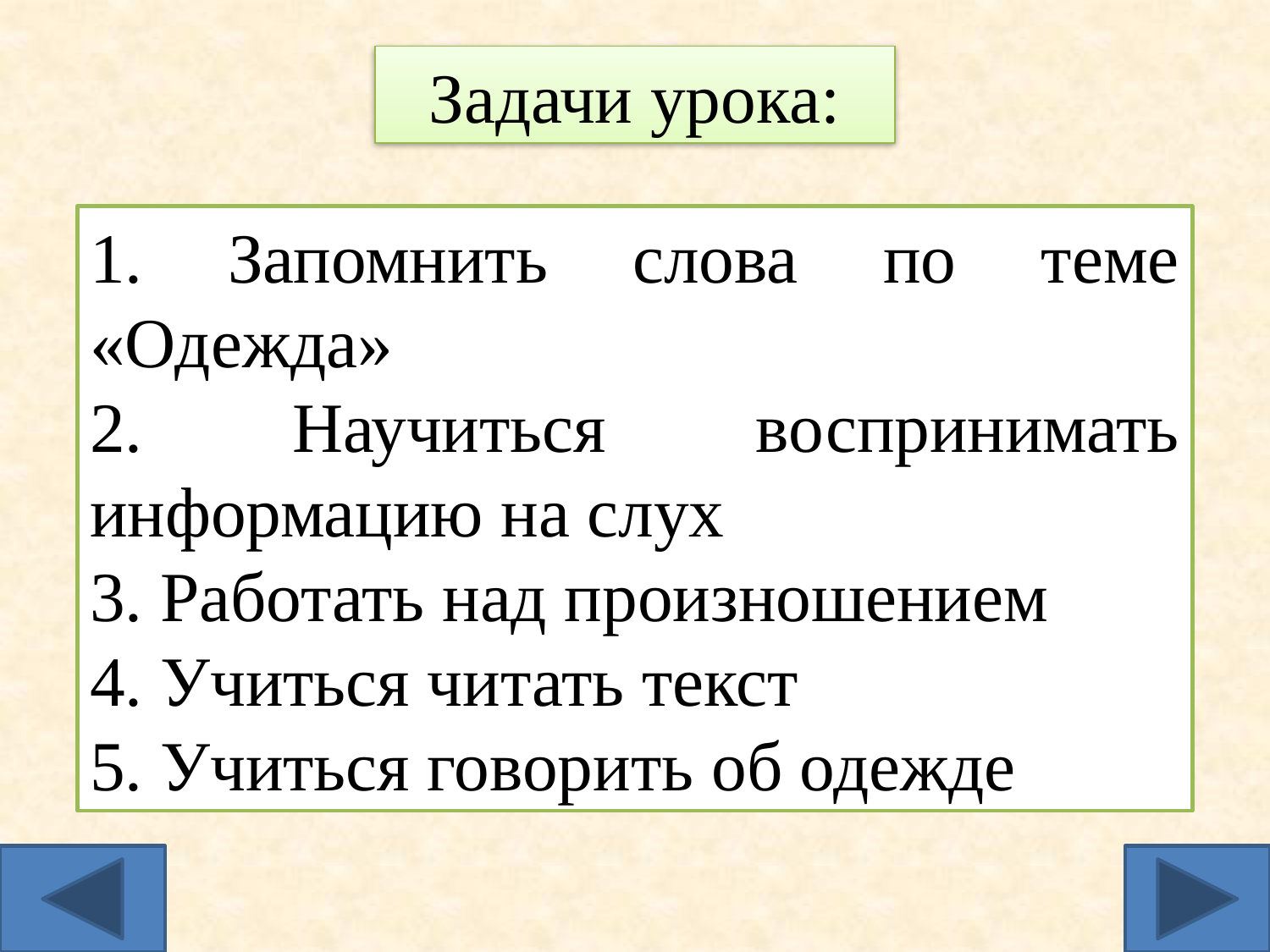

Задачи урока:
1. Запомнить слова по теме «Одежда»
2. Научиться воспринимать информацию на слух
3. Работать над произношением
4. Учиться читать текст
5. Учиться говорить об одежде